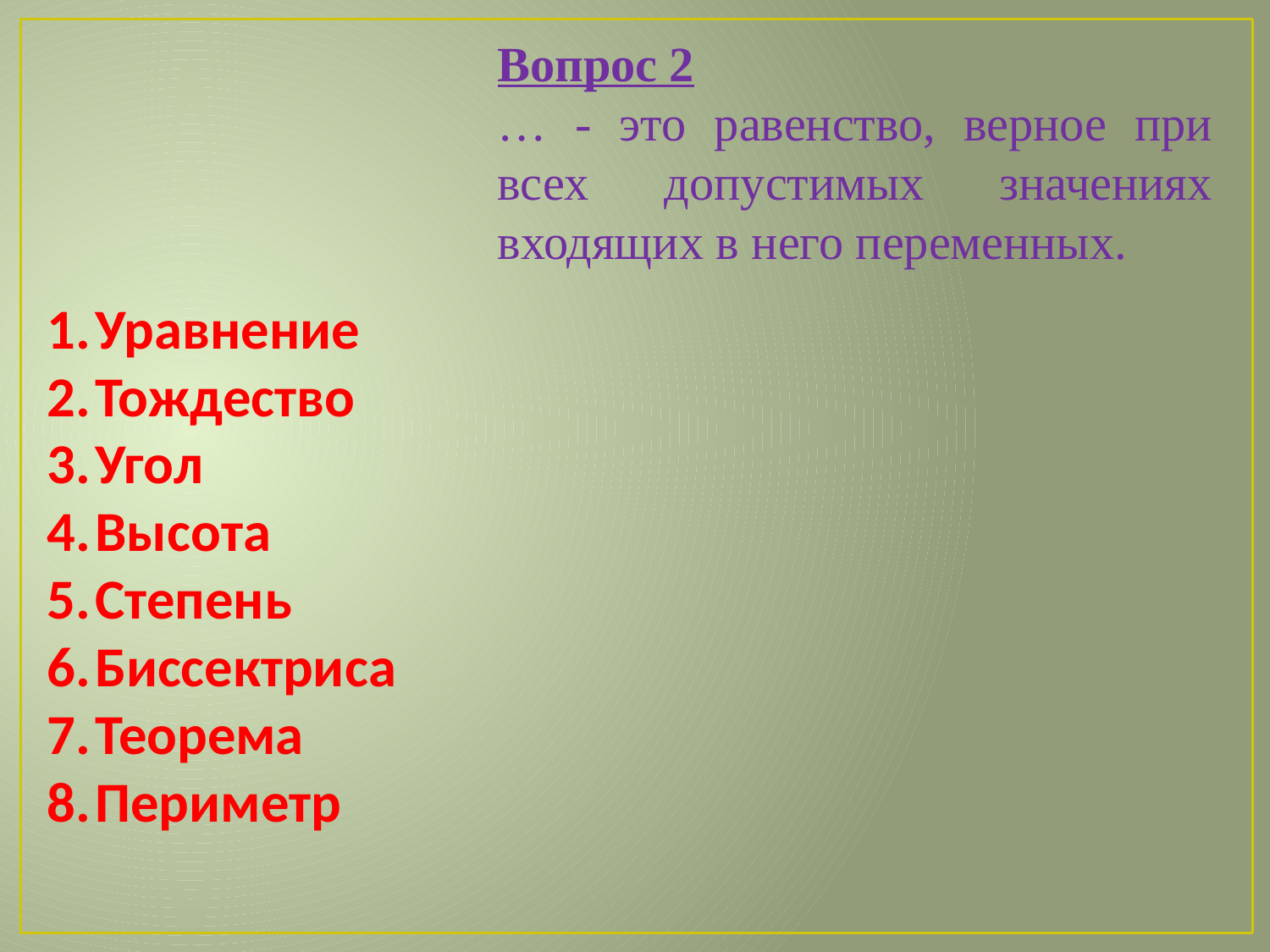

Вопрос 2
… - это равенство, верное при всех допустимых значениях входящих в него переменных.
Уравнение
Тождество
Угол
Высота
Степень
Биссектриса
Теорема
Периметр